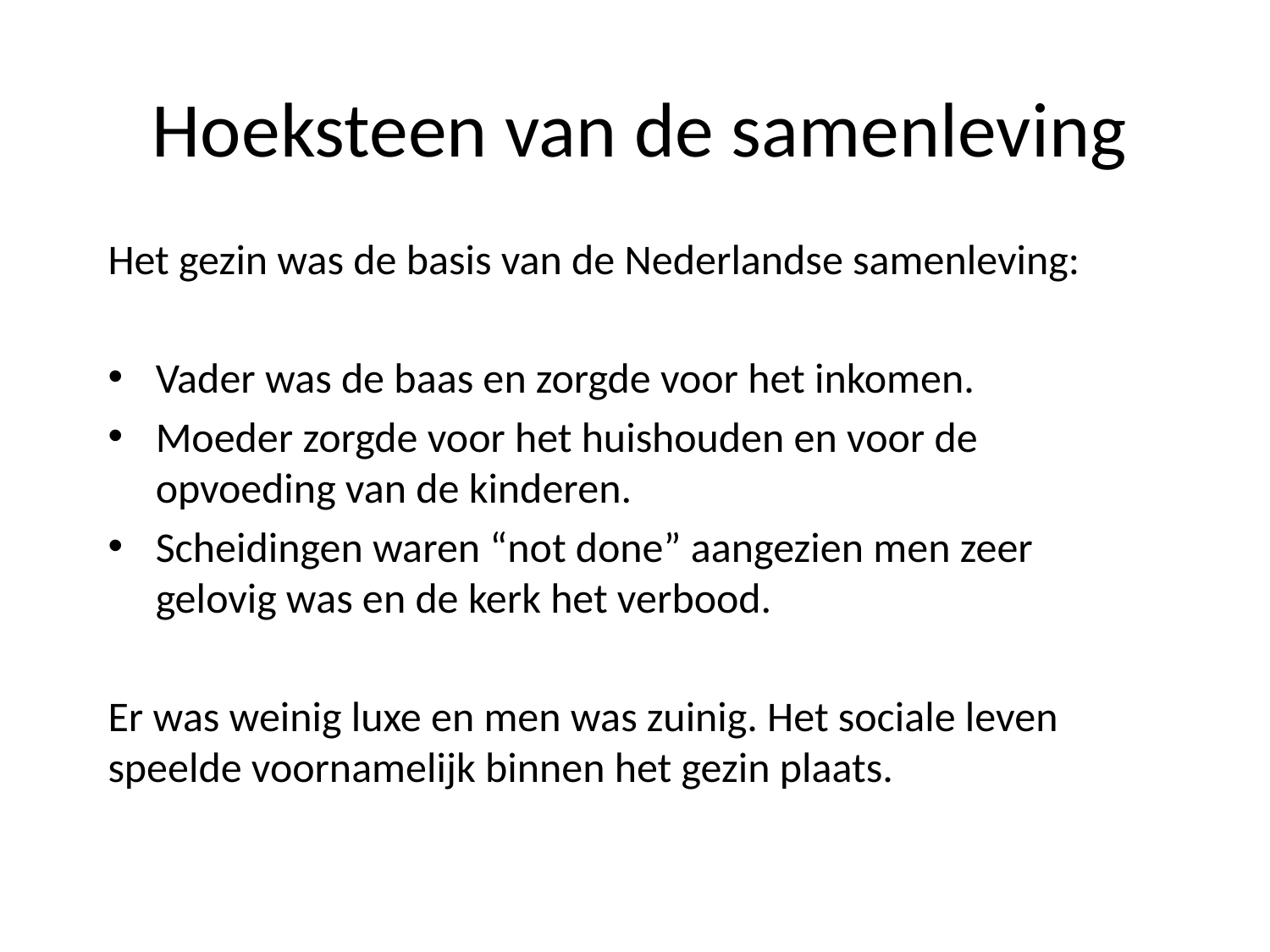

# Hoeksteen van de samenleving
Het gezin was de basis van de Nederlandse samenleving:

Vader was de baas en zorgde voor het inkomen.
Moeder zorgde voor het huishouden en voor de opvoeding van de kinderen.
Scheidingen waren “not done” aangezien men zeer gelovig was en de kerk het verbood.

Er was weinig luxe en men was zuinig. Het sociale leven speelde voornamelijk binnen het gezin plaats.